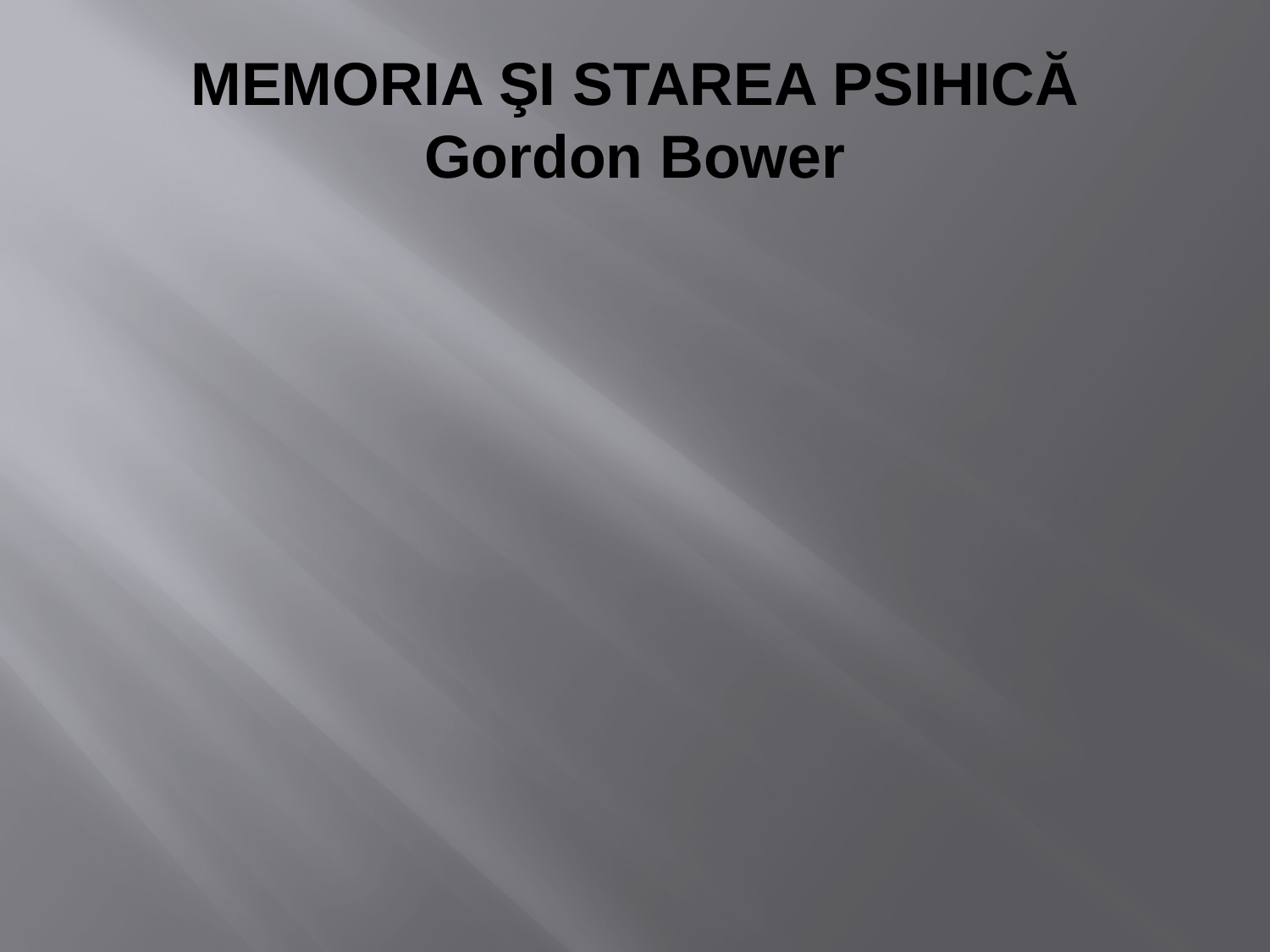

# MEMORIA ŞI STAREA PSIHICĂ Gordon Bower